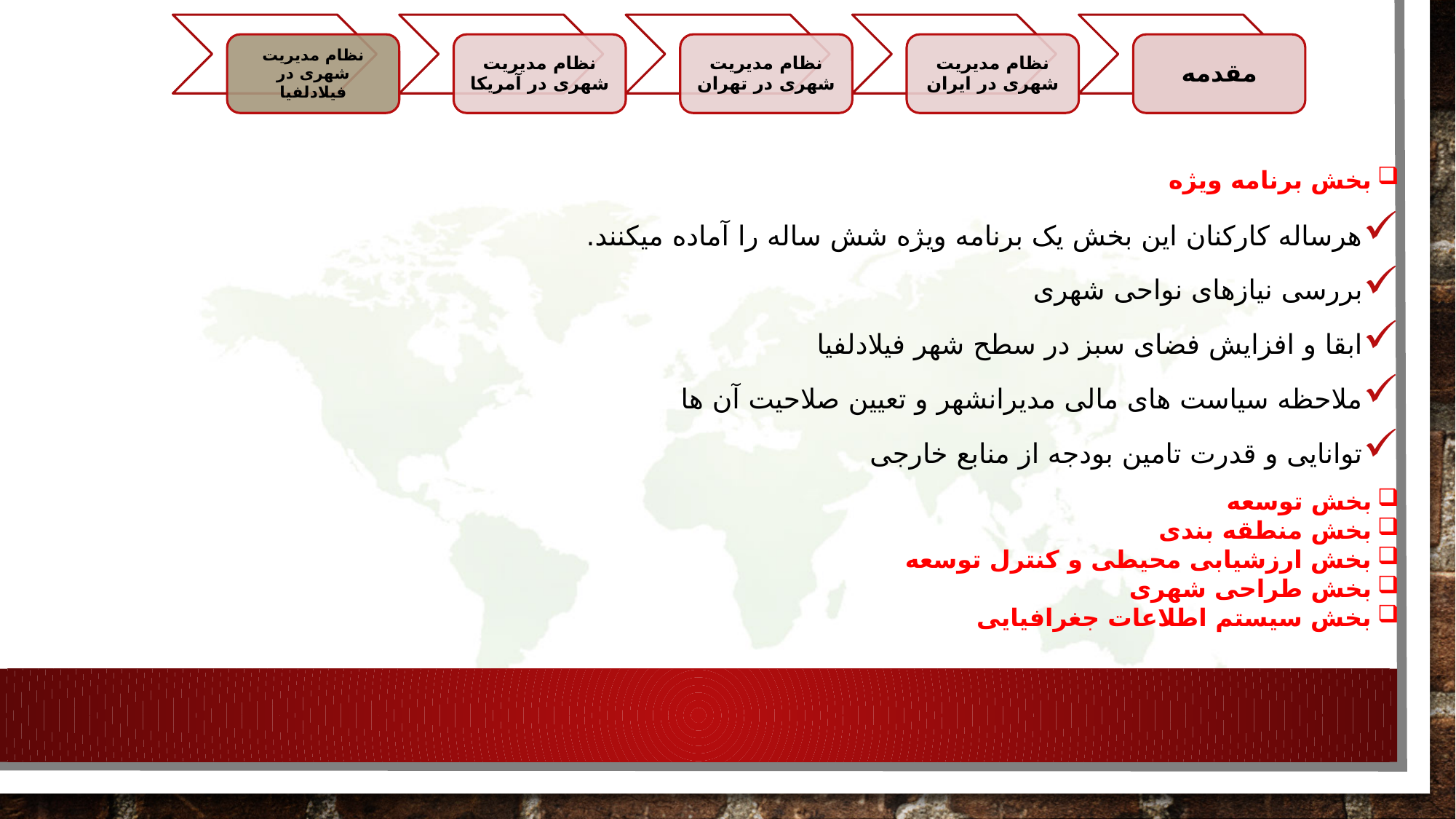

نظام مدیریت شهری در ایران
نظام مدیریت شهری در تهران
نظام مدیریت شهری در آمریکا
مقدمه
بخش برنامه ویژه
هرساله کارکنان این بخش یک برنامه ویژه شش ساله را آماده میکنند.
بررسی نیازهای نواحی شهری
ابقا و افزایش فضای سبز در سطح شهر فیلادلفیا
ملاحظه سیاست های مالی مدیرانشهر و تعیین صلاحیت آن ها
توانایی و قدرت تامین بودجه از منابع خارجی
بخش توسعه
بخش منطقه بندی
بخش ارزشیابی محیطی و کنترل توسعه
بخش طراحی شهری
بخش سیستم اطلاعات جغرافیایی